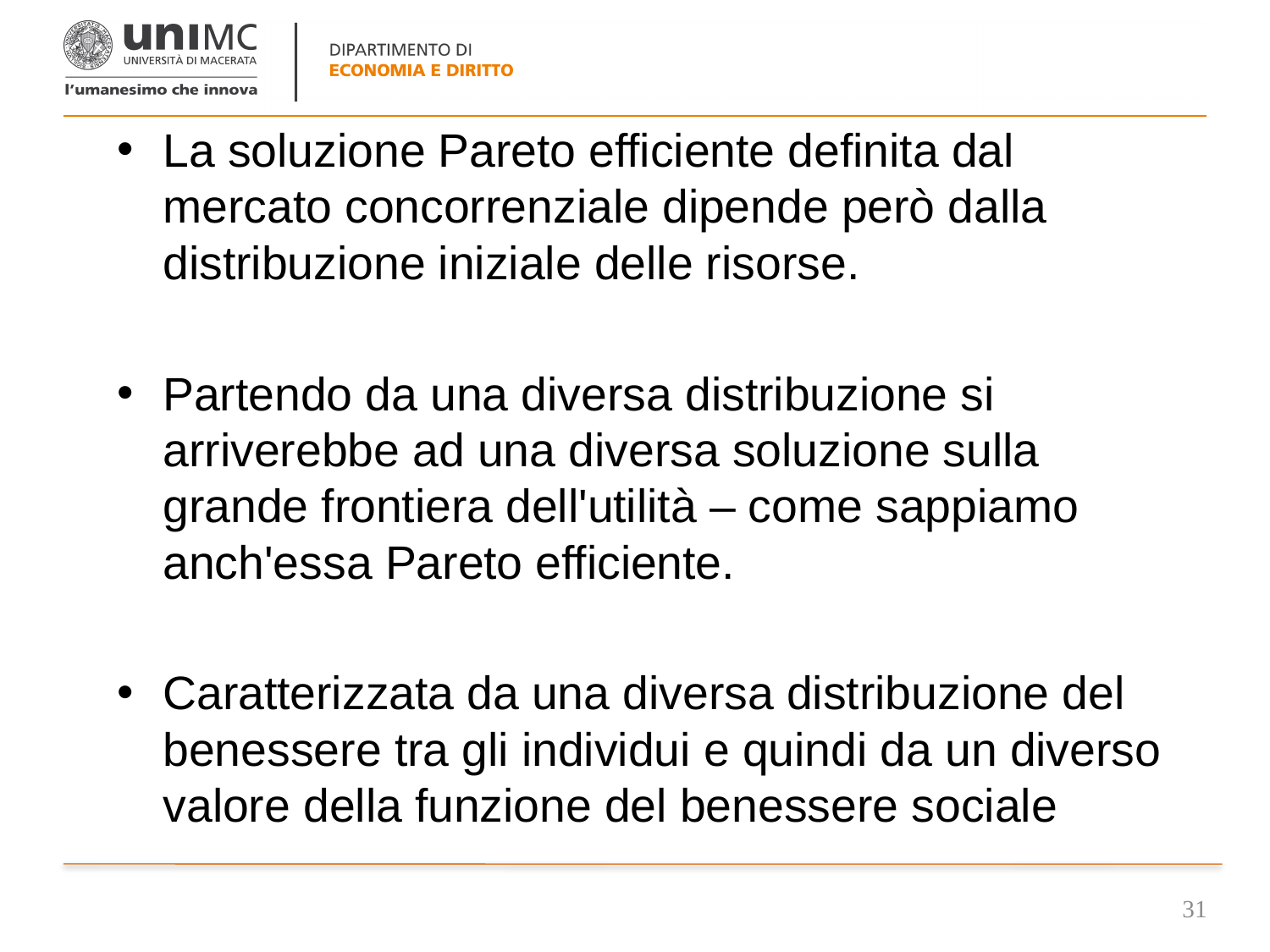

La soluzione Pareto efficiente definita dal mercato concorrenziale dipende però dalla distribuzione iniziale delle risorse.

Partendo da una diversa distribuzione si arriverebbe ad una diversa soluzione sulla grande frontiera dell'utilità – come sappiamo anch'essa Pareto efficiente.

Caratterizzata da una diversa distribuzione del benessere tra gli individui e quindi da un diverso valore della funzione del benessere sociale
31